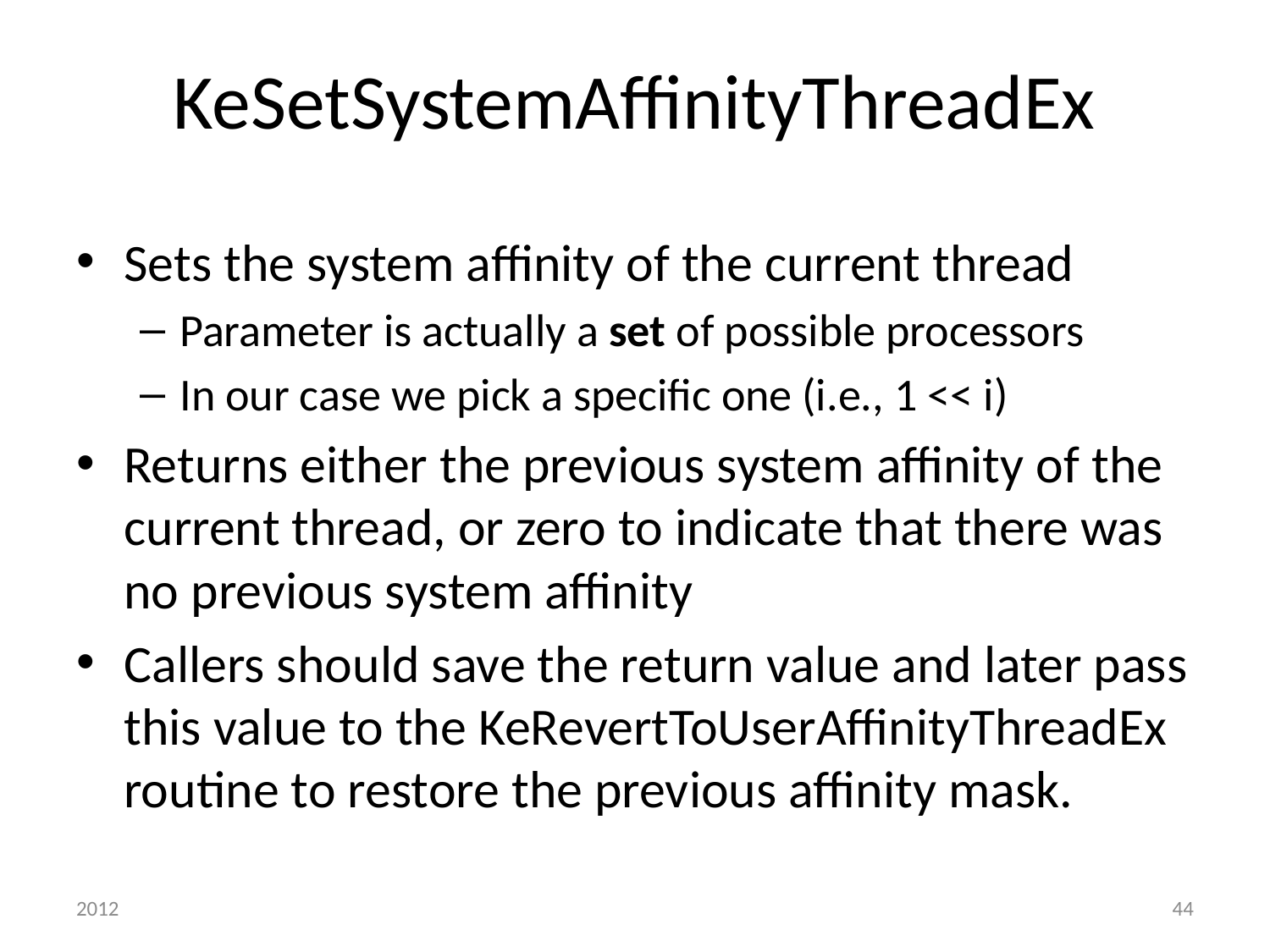

# KeSetSystemAffinityThreadEx
Sets the system affinity of the current thread
Parameter is actually a set of possible processors
In our case we pick a specific one (i.e., 1 << i)
Returns either the previous system affinity of the current thread, or zero to indicate that there was no previous system affinity
Callers should save the return value and later pass this value to the KeRevertToUserAffinityThreadEx routine to restore the previous affinity mask.
2012

44